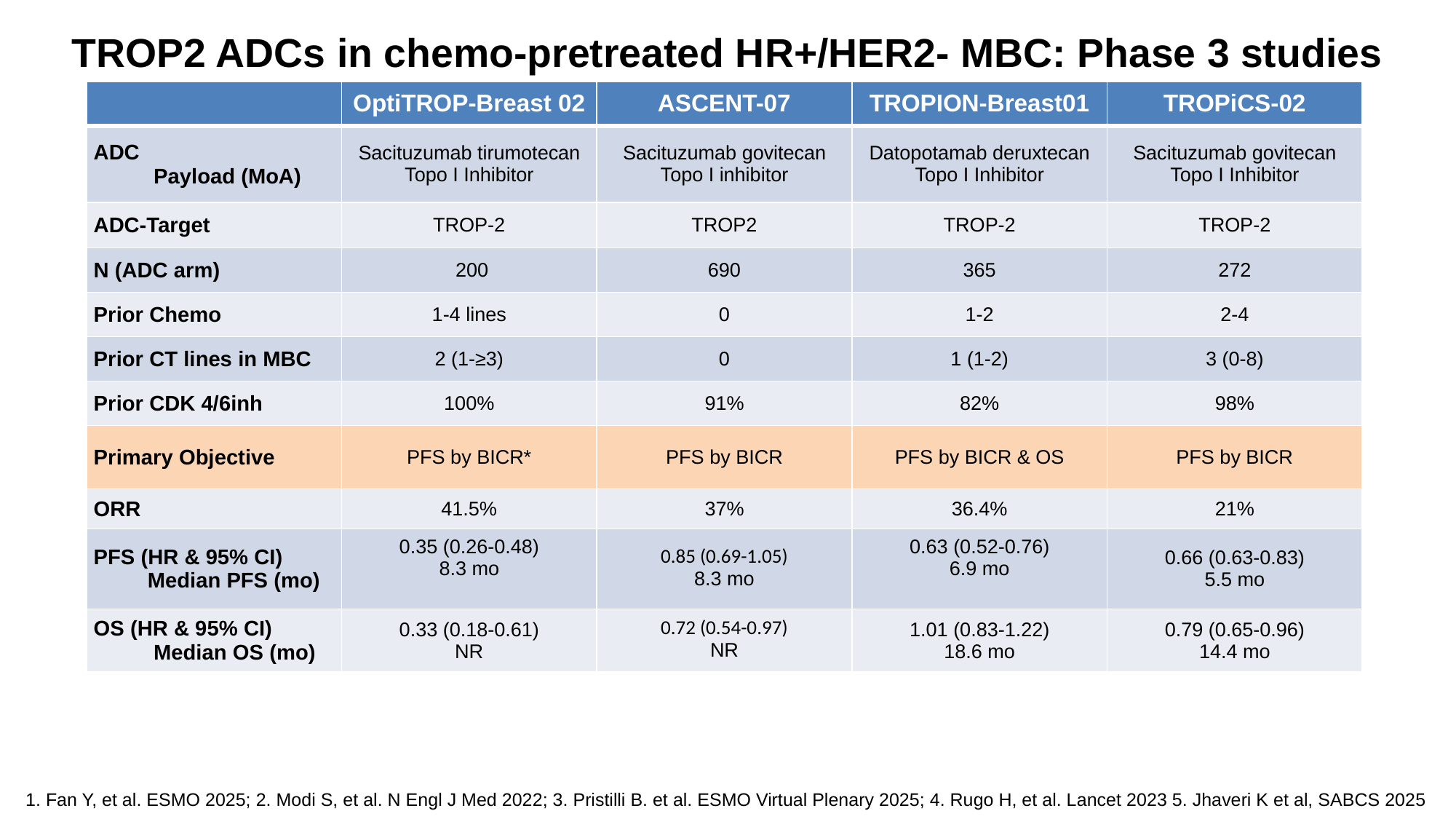

TROP2 ADCs in chemo-pretreated HR+/HER2- MBC: Phase 3 studies
ADC vs Chemo
|  | OptiTROP-Breast 02 | ASCENT-07 | TROPION-Breast01 | TROPiCS-02 |
| --- | --- | --- | --- | --- |
| ADC Payload (MoA) | Sacituzumab tirumotecan Topo I Inhibitor | Sacituzumab govitecan Topo I inhibitor | Datopotamab deruxtecan Topo I Inhibitor | Sacituzumab govitecan Topo I Inhibitor |
| ADC-Target | TROP-2 | TROP2 | TROP-2 | TROP-2 |
| N (ADC arm) | 200 | 690 | 365 | 272 |
| Prior Chemo | 1-4 lines | 0 | 1-2 | 2-4 |
| Prior CT lines in MBC | 2 (1-≥3) | 0 | 1 (1-2) | 3 (0-8) |
| Prior CDK 4/6inh | 100% | 91% | 82% | 98% |
| Primary Objective | PFS by BICR\* | PFS by BICR | PFS by BICR & OS | PFS by BICR |
| ORR | 41.5% | 37% | 36.4% | 21% |
| PFS (HR & 95% CI) Median PFS (mo) | 0.35 (0.26-0.48) 8.3 mo | 0.85 (0.69-1.05) 8.3 mo | 0.63 (0.52-0.76) 6.9 mo | 0.66 (0.63-0.83) 5.5 mo |
| OS (HR & 95% CI) Median OS (mo) | 0.33 (0.18-0.61) NR | 0.72 (0.54-0.97) NR | 1.01 (0.83-1.22) 18.6 mo | 0.79 (0.65-0.96) 14.4 mo |
1. Fan Y, et al. ESMO 2025; 2. Modi S, et al. N Engl J Med 2022; 3. Pristilli B. et al. ESMO Virtual Plenary 2025; 4. Rugo H, et al. Lancet 2023 5. Jhaveri K et al, SABCS 2025